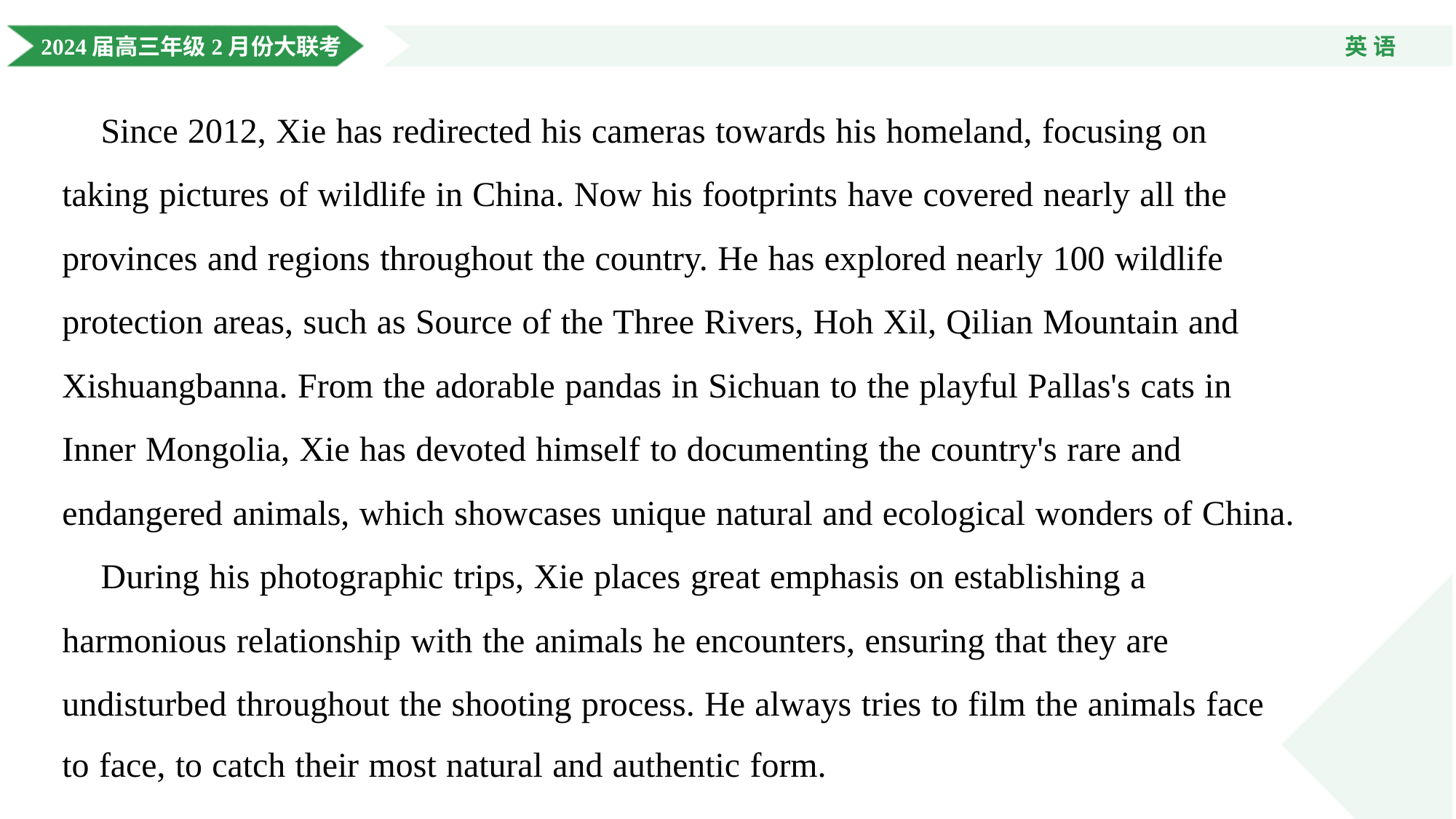

Since 2012, Xie has redirected his cameras towards his homeland, focusing on
taking pictures of wildlife in China. Now his footprints have covered nearly all the
provinces and regions throughout the country. He has explored nearly 100 wildlife
protection areas, such as Source of the Three Rivers, Hoh Xil, Qilian Mountain and
Xishuangbanna. From the adorable pandas in Sichuan to the playful Pallas's cats in
Inner Mongolia, Xie has devoted himself to documenting the country's rare and
endangered animals, which showcases unique natural and ecological wonders of China.
    During his photographic trips, Xie places great emphasis on establishing a
harmonious relationship with the animals he encounters, ensuring that they are
undisturbed throughout the shooting process. He always tries to film the animals face
to face, to catch their most natural and authentic form.